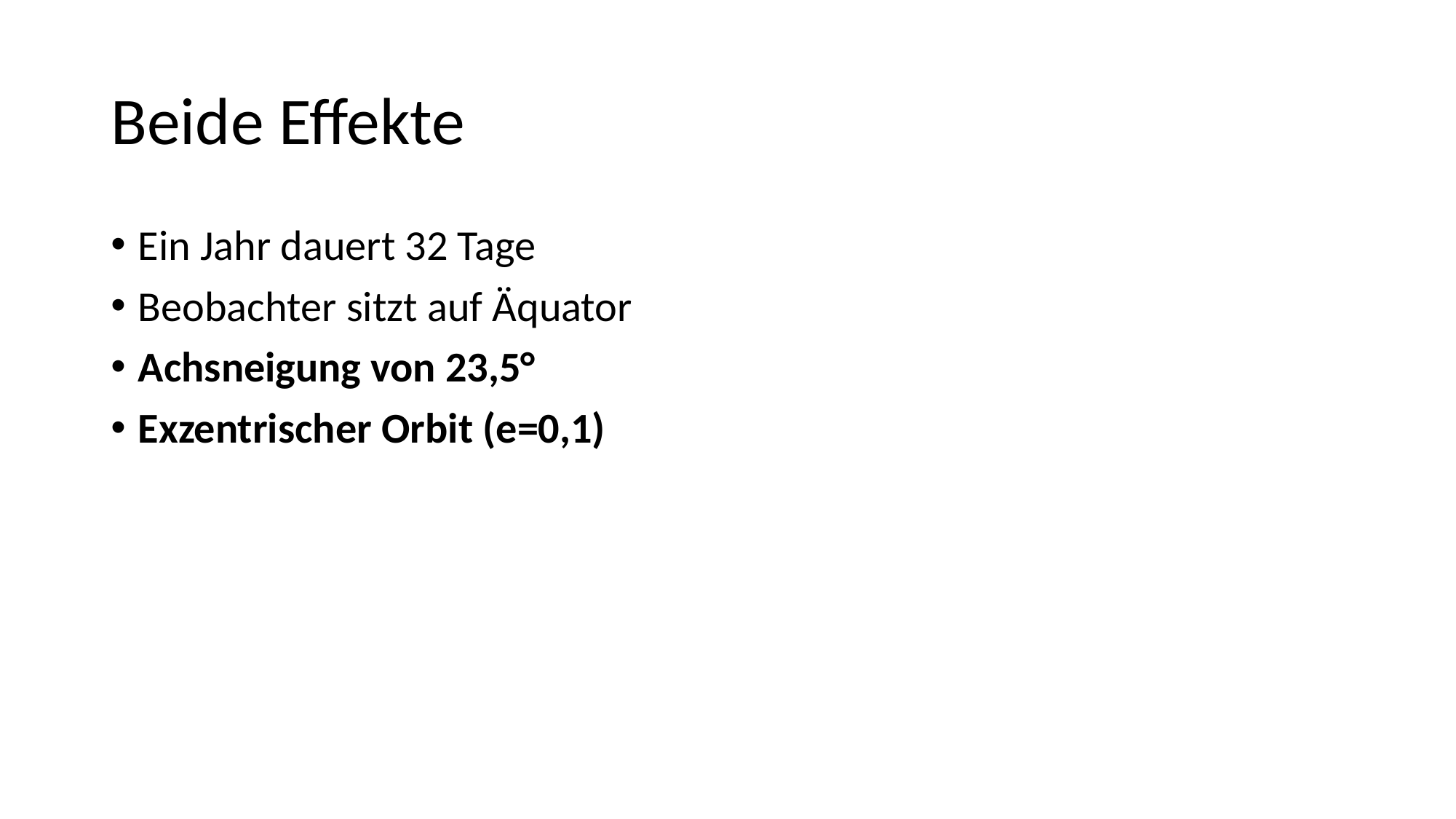

# Beide Effekte
Ein Jahr dauert 32 Tage
Beobachter sitzt auf Äquator
Achsneigung von 23,5°
Exzentrischer Orbit (e=0,1)